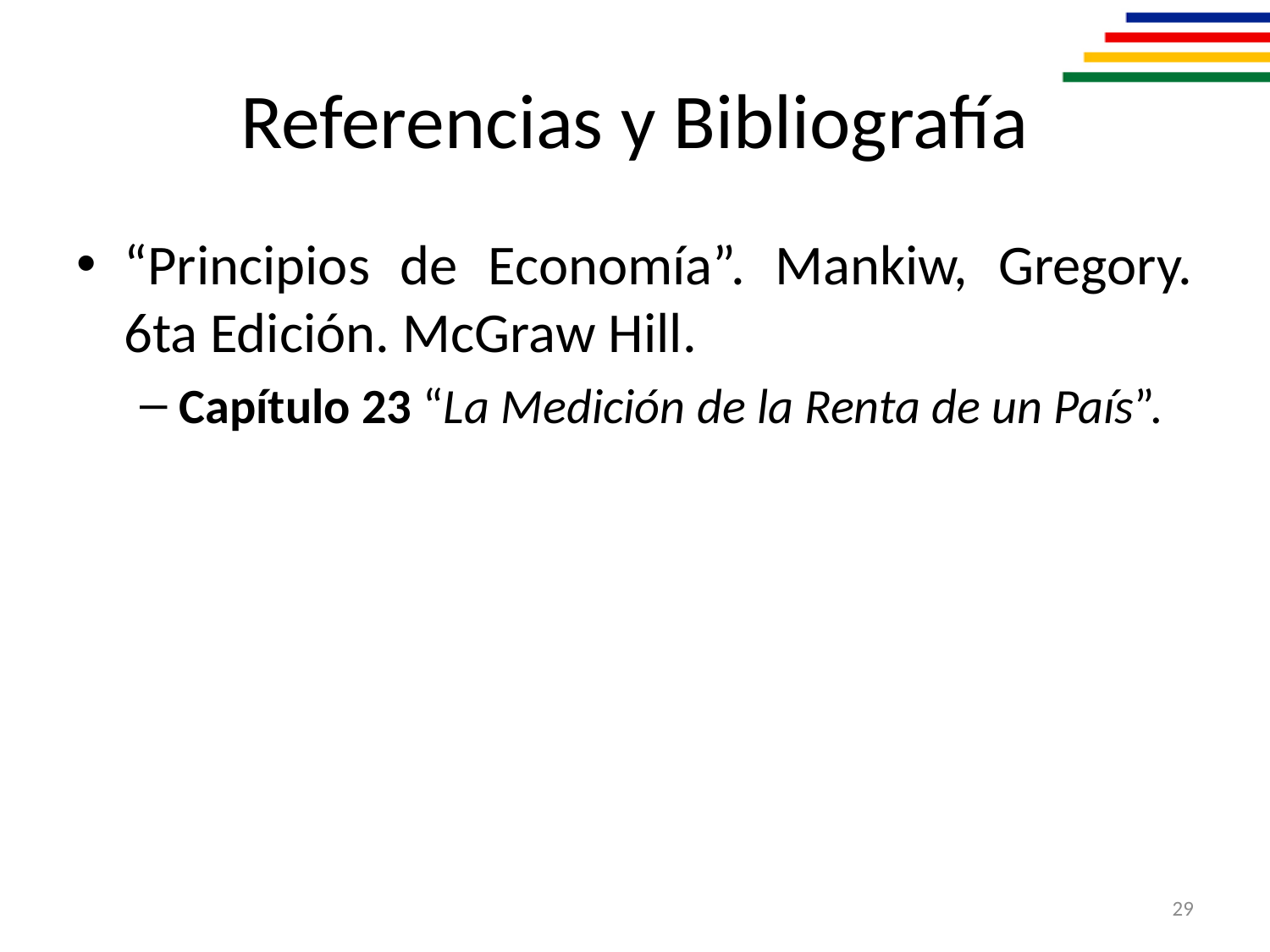

# Referencias y Bibliografía
“Principios de Economía”. Mankiw, Gregory. 6ta Edición. McGraw Hill.
Capítulo 23 “La Medición de la Renta de un País”.
29